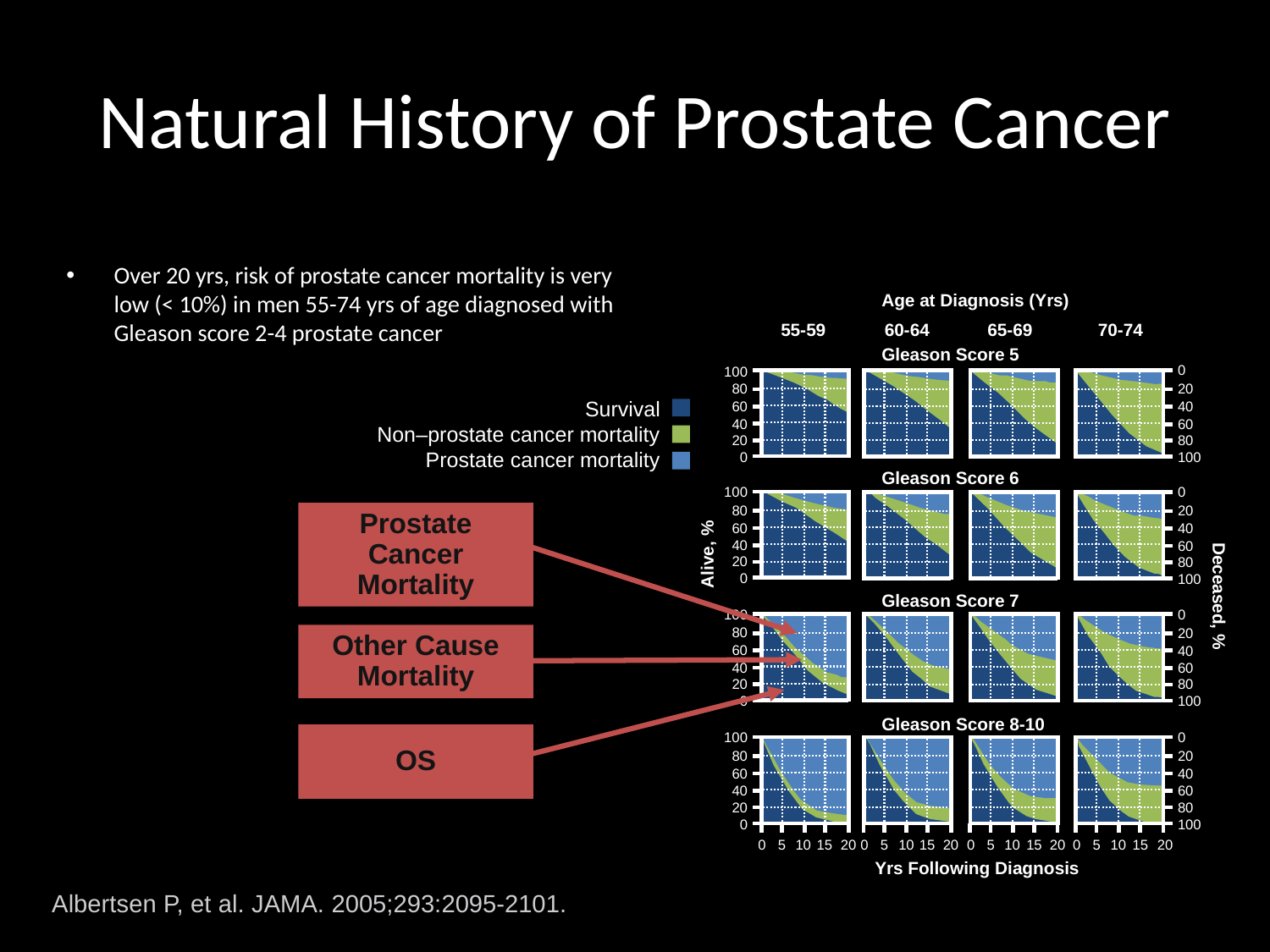

# Natural History of Prostate Cancer
Over 20 yrs, risk of prostate cancer mortality is very low (< 10%) in men 55-74 yrs of age diagnosed with Gleason score 2-4 prostate cancer
Age at Diagnosis (Yrs)
55-59
60-64
65-69
70-74
Gleason Score 5
0
100

80
20
Survival
Non–prostate cancer mortality
Prostate cancer mortality
60
40

40
60
20

80
0
100

Gleason Score 6
100
0

80
20
Prostate Cancer Mortality
60
40
40
60

Alive, %
20
80
0
100
Deceased, %
Gleason Score 7
100
0

80
20
Other Cause Mortality
60
40
40
60

20
80
0
100

Gleason Score 8-10
100
0
OS

80
20
60
40
40
60
20
80
0
100
0
5
10
15
20
0
5
10
15
20
0
5
10
15
20
0
5
10
15
20
Yrs Following Diagnosis
Albertsen P, et al. JAMA. 2005;293:2095-2101.